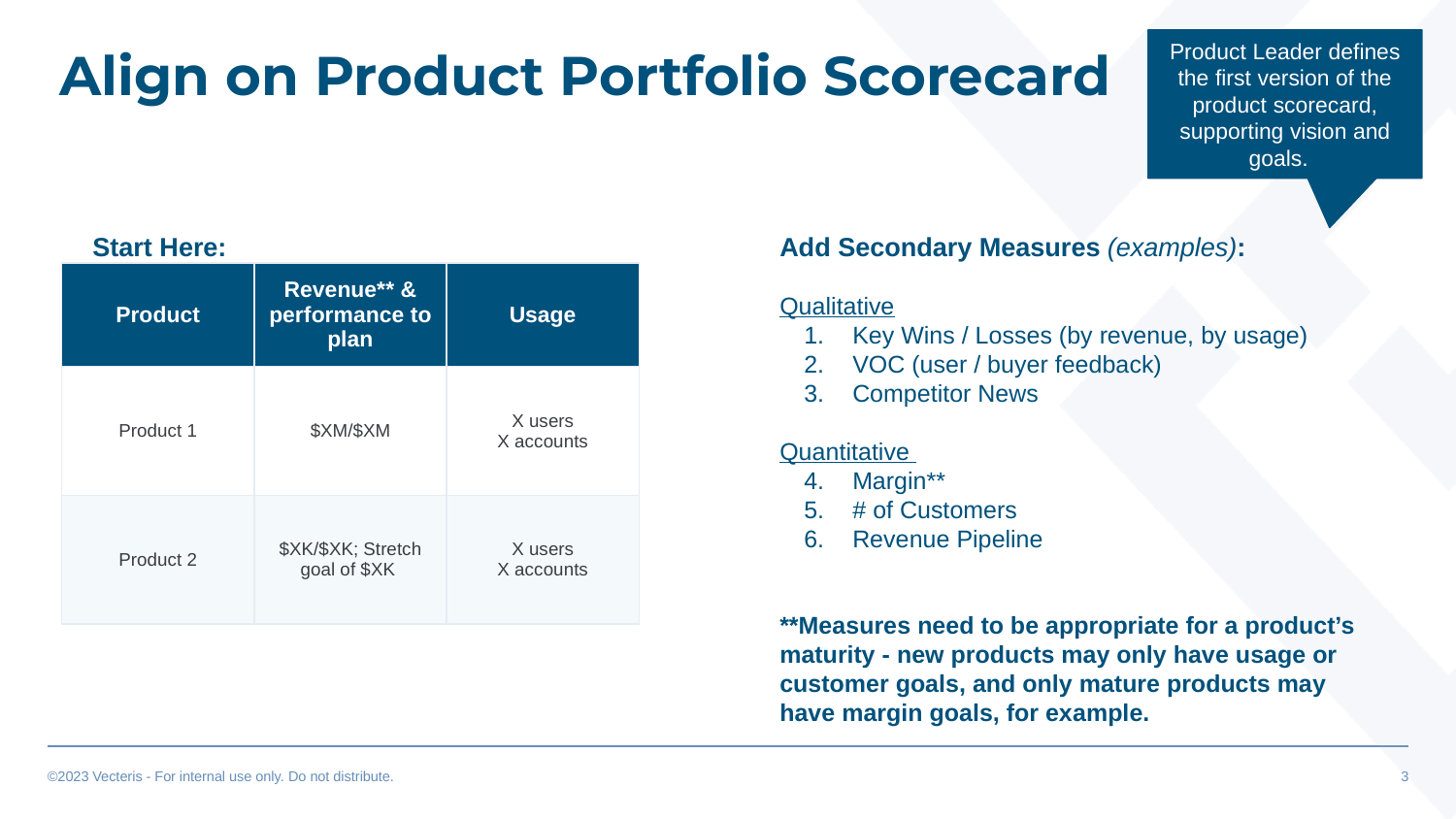

# Align on Product Portfolio Scorecard
Product Leader defines the first version of the product scorecard, supporting vision and goals.
Start Here:
Add Secondary Measures (examples):

Qualitative
Key Wins / Losses (by revenue, by usage)
VOC (user / buyer feedback)
Competitor News

Quantitative
Margin**
# of Customers
Revenue Pipeline

**Measures need to be appropriate for a product’s maturity - new products may only have usage or customer goals, and only mature products may have margin goals, for example.
| Product | Revenue\*\* & performance to plan | Usage |
| --- | --- | --- |
| Product 1 | $XM/$XM | X users X accounts |
| Product 2 | $XK/$XK; Stretch goal of $XK | X users X accounts |